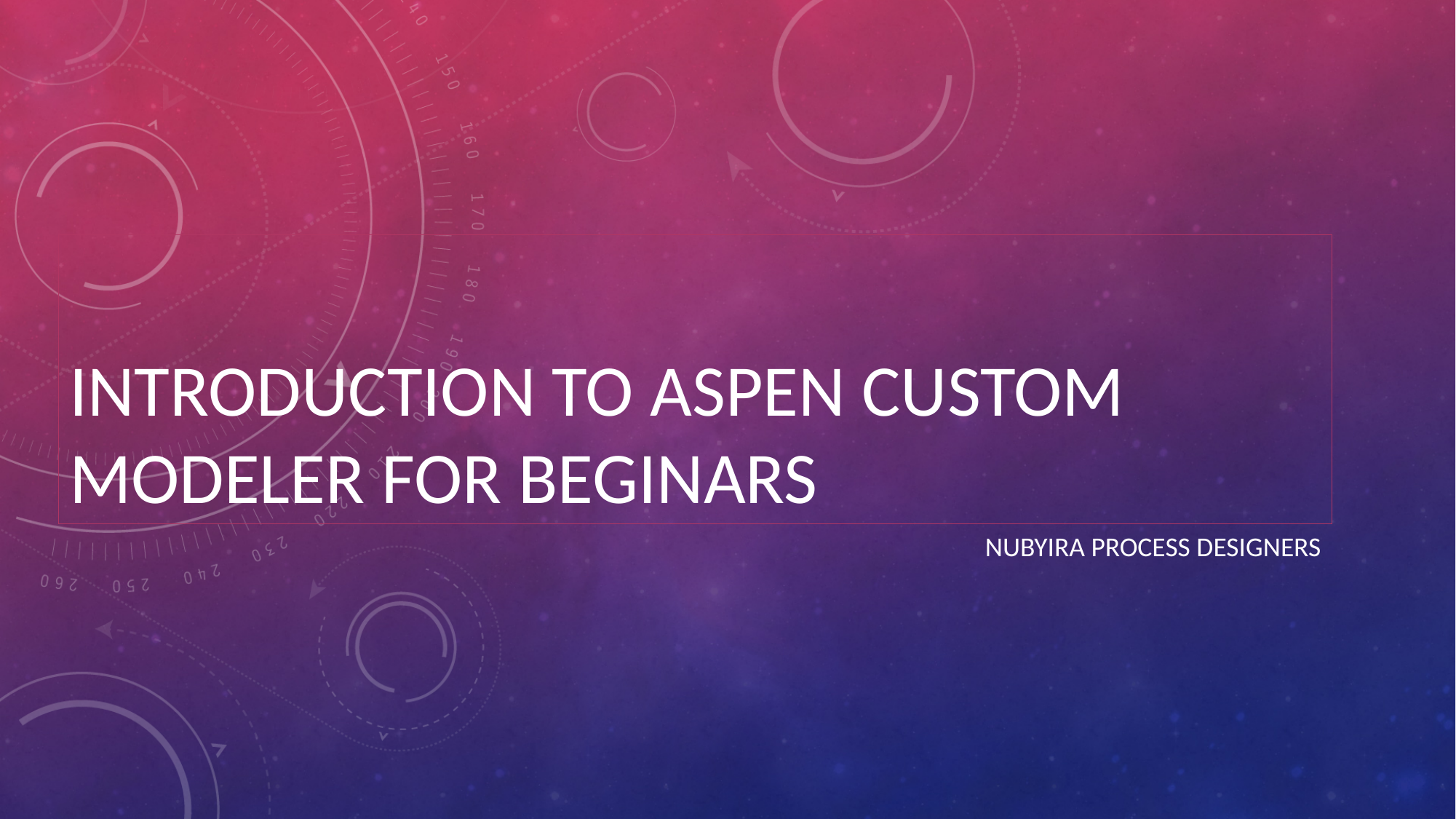

# Introduction To ASPEN Custom MODELER FOR BEGINARS
NUBYIRA PROCESS DESIGNERS